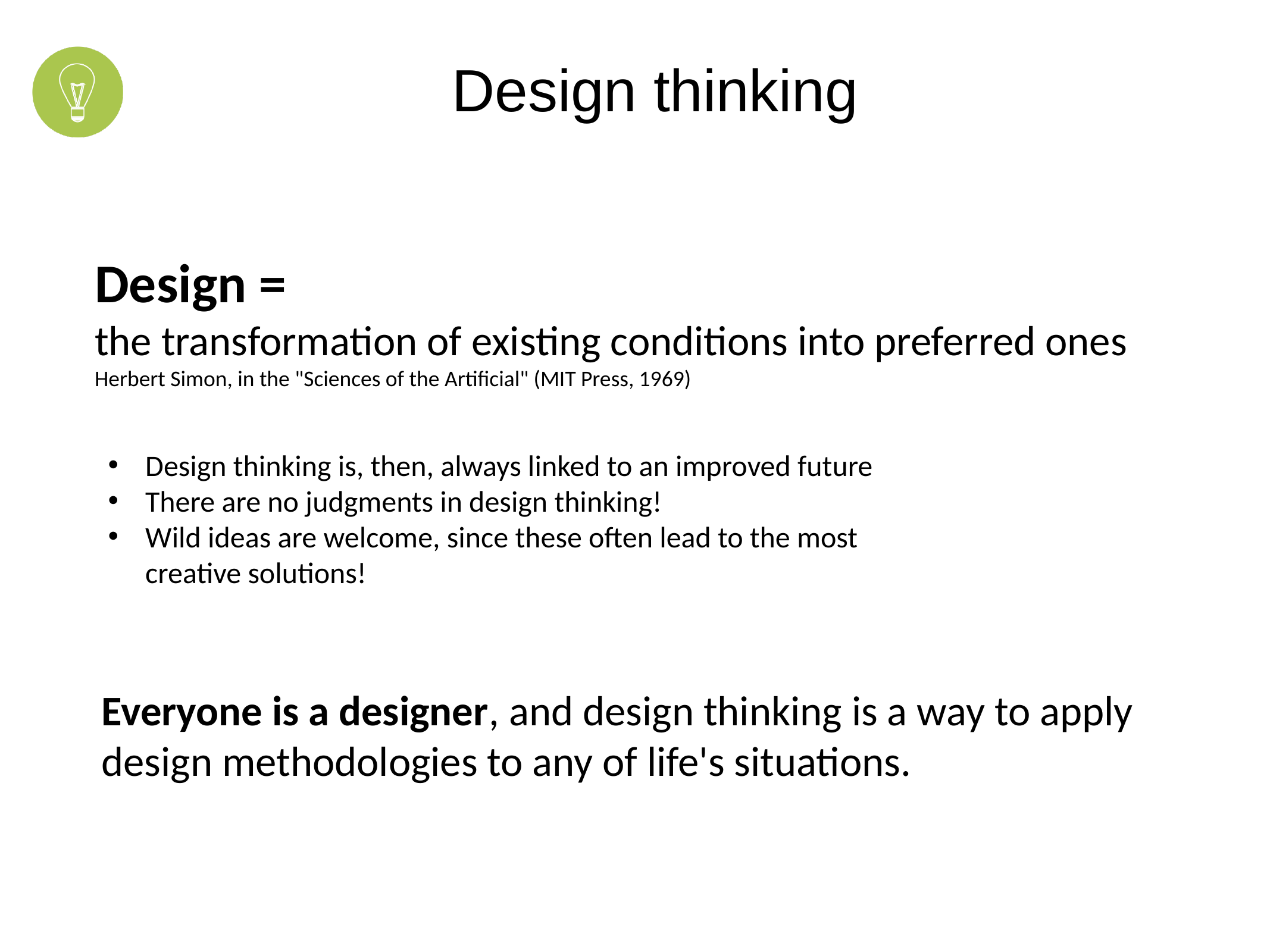

# Design thinking
Design =
the transformation of existing conditions into preferred ones
Herbert Simon, in the "Sciences of the Artificial" (MIT Press, 1969)
Design thinking is, then, always linked to an improved future
There are no judgments in design thinking!
Wild ideas are welcome, since these often lead to the most creative solutions!

Everyone is a designer, and design thinking is a way to apply design methodologies to any of life's situations.